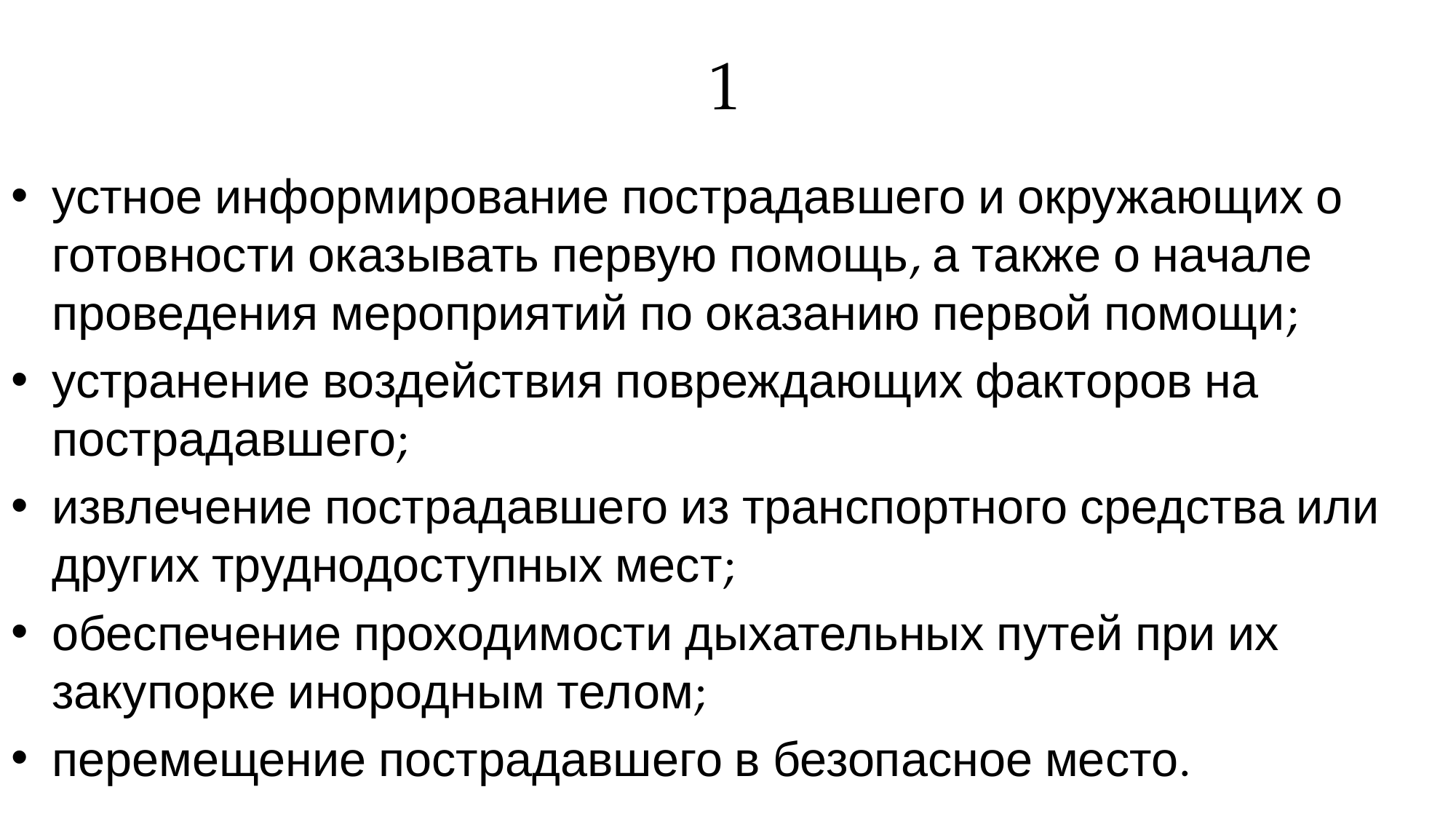

# 1
устное информирование пострадавшего и окружающих о готовности оказывать первую помощь, а также о начале проведения мероприятий по оказанию первой помощи;
устранение воздействия повреждающих факторов на пострадавшего;
извлечение пострадавшего из транспортного средства или других труднодоступных мест;
обеспечение проходимости дыхательных путей при их закупорке инородным телом;
перемещение пострадавшего в безопасное место.